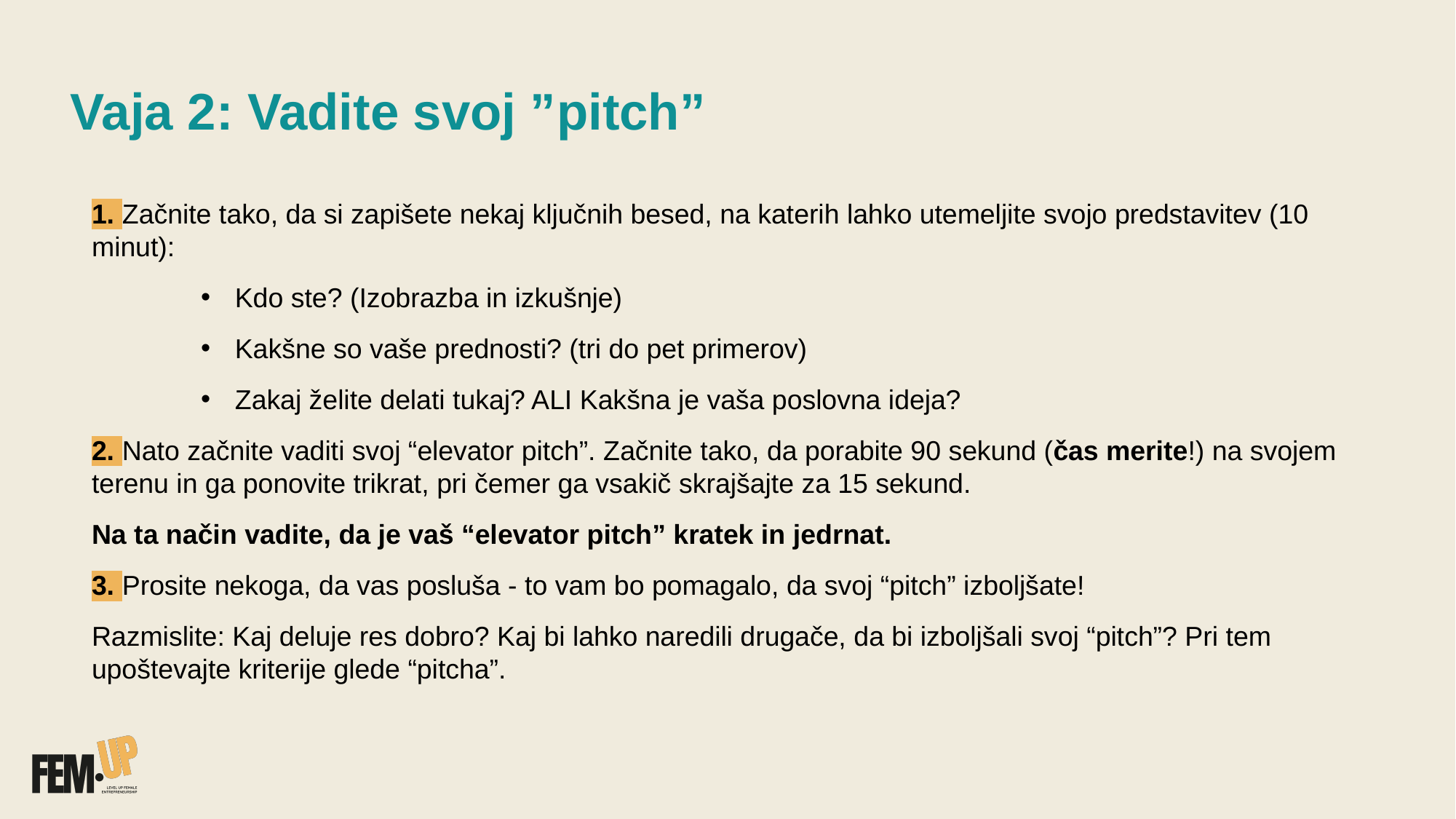

# Vaja 2: Vadite svoj ”pitch”
1. Začnite tako, da si zapišete nekaj ključnih besed, na katerih lahko utemeljite svojo predstavitev (10 minut):
Kdo ste? (Izobrazba in izkušnje)
Kakšne so vaše prednosti? (tri do pet primerov)
Zakaj želite delati tukaj? ALI Kakšna je vaša poslovna ideja?
2. Nato začnite vaditi svoj “elevator pitch”. Začnite tako, da porabite 90 sekund (čas merite!) na svojem terenu in ga ponovite trikrat, pri čemer ga vsakič skrajšajte za 15 sekund.
Na ta način vadite, da je vaš “elevator pitch” kratek in jedrnat.
3. Prosite nekoga, da vas posluša - to vam bo pomagalo, da svoj “pitch” izboljšate!
Razmislite: Kaj deluje res dobro? Kaj bi lahko naredili drugače, da bi izboljšali svoj “pitch”? Pri tem upoštevajte kriterije glede “pitcha”.